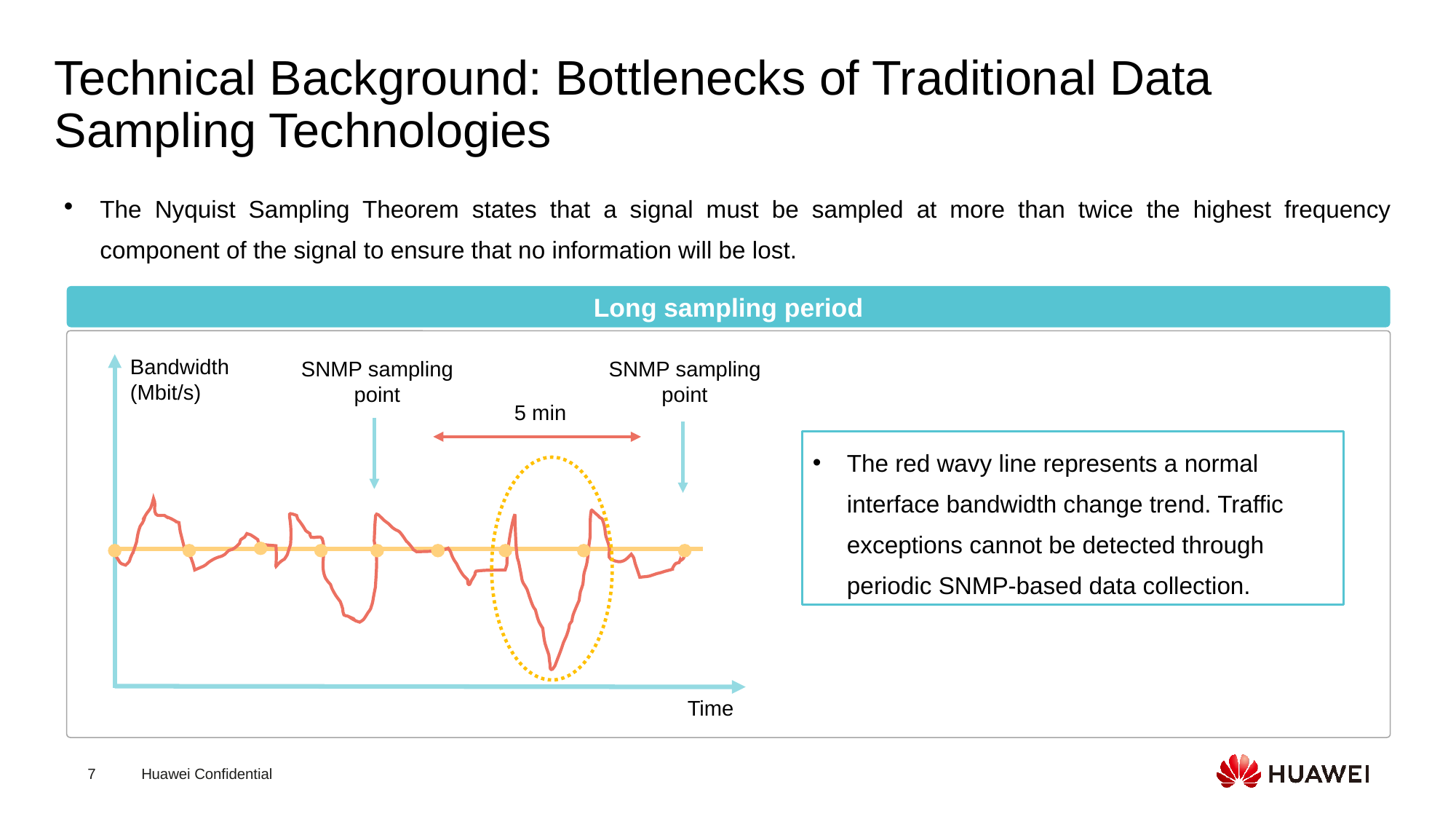

# Technical Background: Bottlenecks of Traditional Data Sampling Technologies
The Nyquist Sampling Theorem states that a signal must be sampled at more than twice the highest frequency component of the signal to ensure that no information will be lost.
Long sampling period

Bandwidth (Mbit/s)
SNMP sampling point
SNMP sampling point
5 min
The red wavy line represents a normal interface bandwidth change trend. Traffic exceptions cannot be detected through periodic SNMP-based data collection.

Time